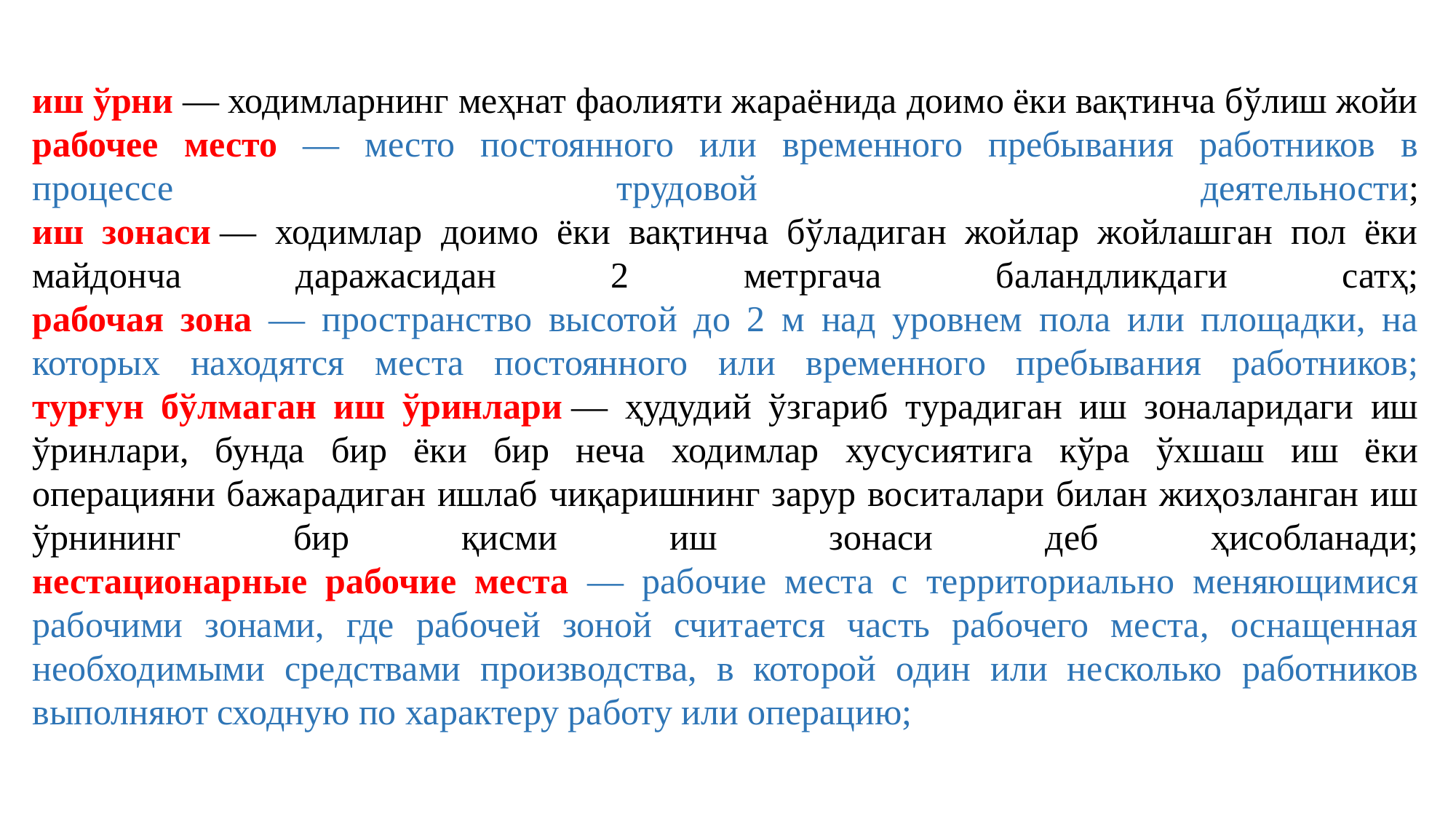

# иш ўрни — ходимларнинг меҳнат фаолияти жараёнида доимо ёки вақтинча бўлиш жойи рабочее место — место постоянного или временного пребывания работников в процессе трудовой деятельности; иш зонаси — ходимлар доимо ёки вақтинча бўладиган жойлар жойлашган пол ёки майдонча даражасидан 2 метргача баландликдаги сатҳ; рабочая зона — пространство высотой до 2 м над уровнем пола или площадки, на которых находятся места постоянного или временного пребывания работников; турғун бўлмаган иш ўринлари — ҳудудий ўзгариб турадиган иш зоналаридаги иш ўринлари, бунда бир ёки бир неча ходимлар хусусиятига кўра ўхшаш иш ёки операцияни бажарадиган ишлаб чиқаришнинг зарур воситалари билан жиҳозланган иш ўрнининг бир қисми иш зонаси деб ҳисобланади; нестационарные рабочие места — рабочие места с территориально меняющимися рабочими зонами, где рабочей зоной считается часть рабочего места, оснащенная необходимыми средствами производства, в которой один или несколько работников выполняют сходную по характеру работу или операцию;